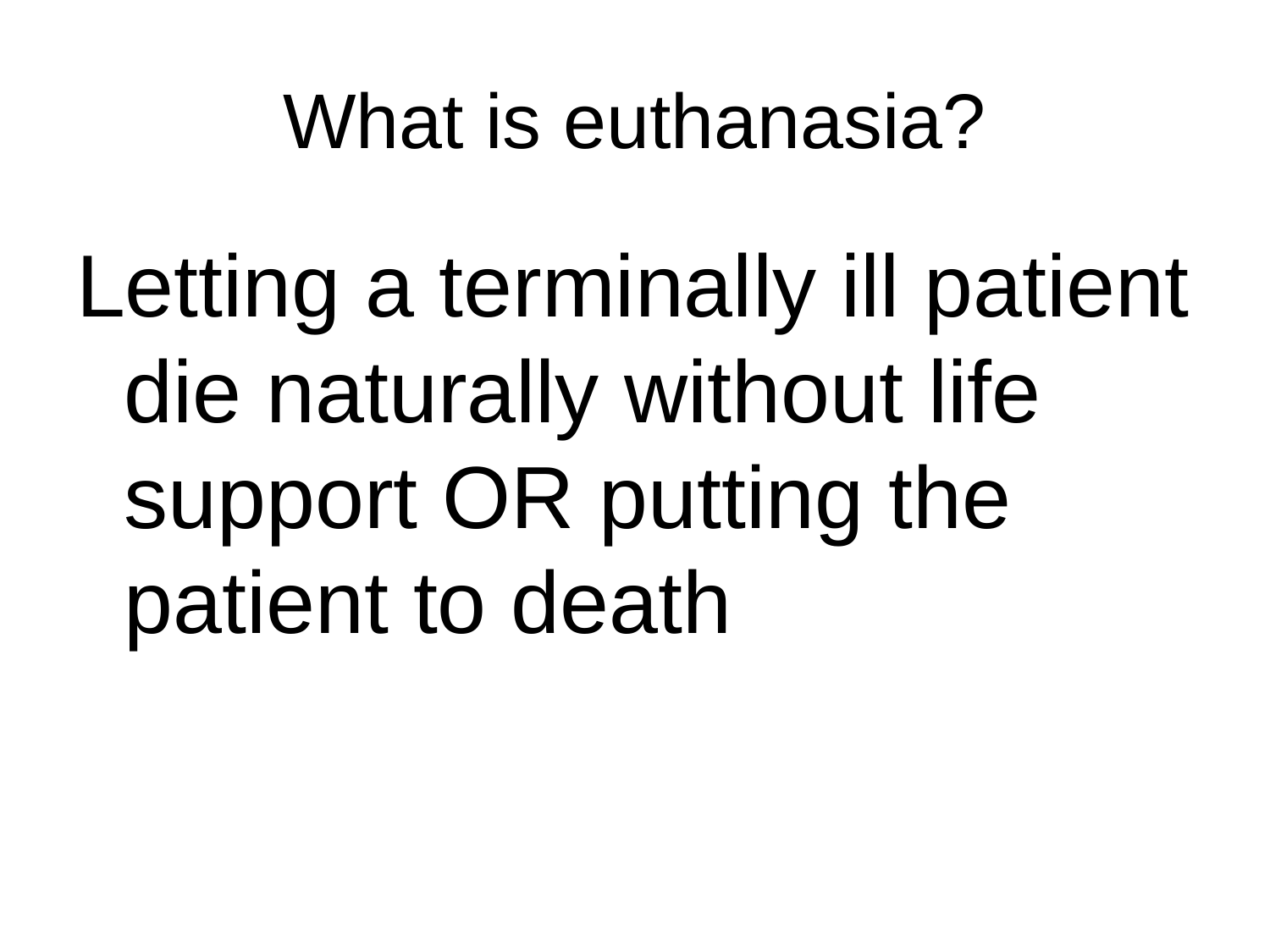

# What is euthanasia?
Letting a terminally ill patient die naturally without life support OR putting the patient to death